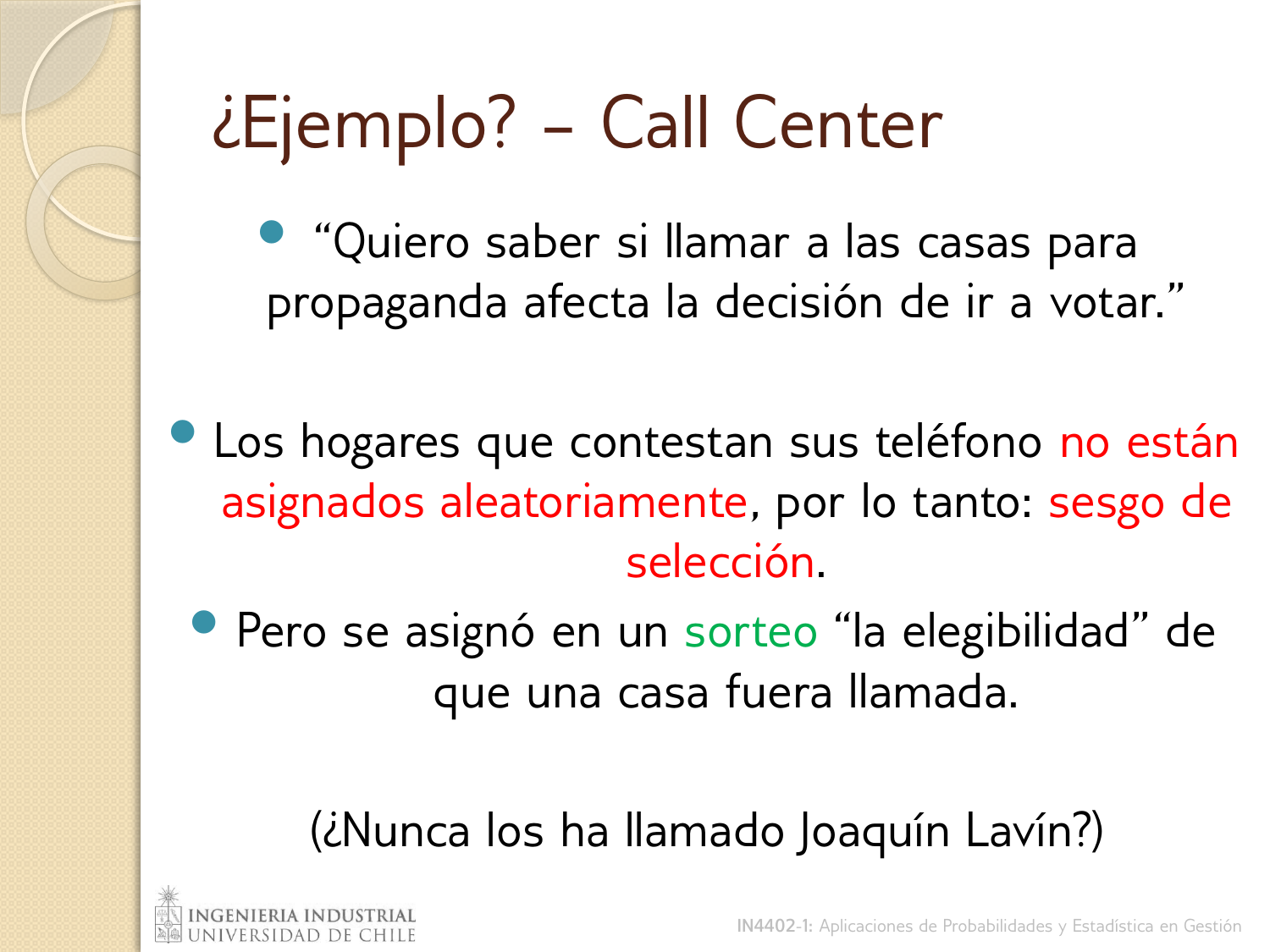

# ¿Ejemplo? – Call Center
“Quiero saber si llamar a las casas para propaganda afecta la decisión de ir a votar.”

Los hogares que contestan sus teléfono no están asignados aleatoriamente, por lo tanto: sesgo de selección.
Pero se asignó en un sorteo “la elegibilidad” de que una casa fuera llamada.

(¿Nunca los ha llamado Joaquín Lavín?)